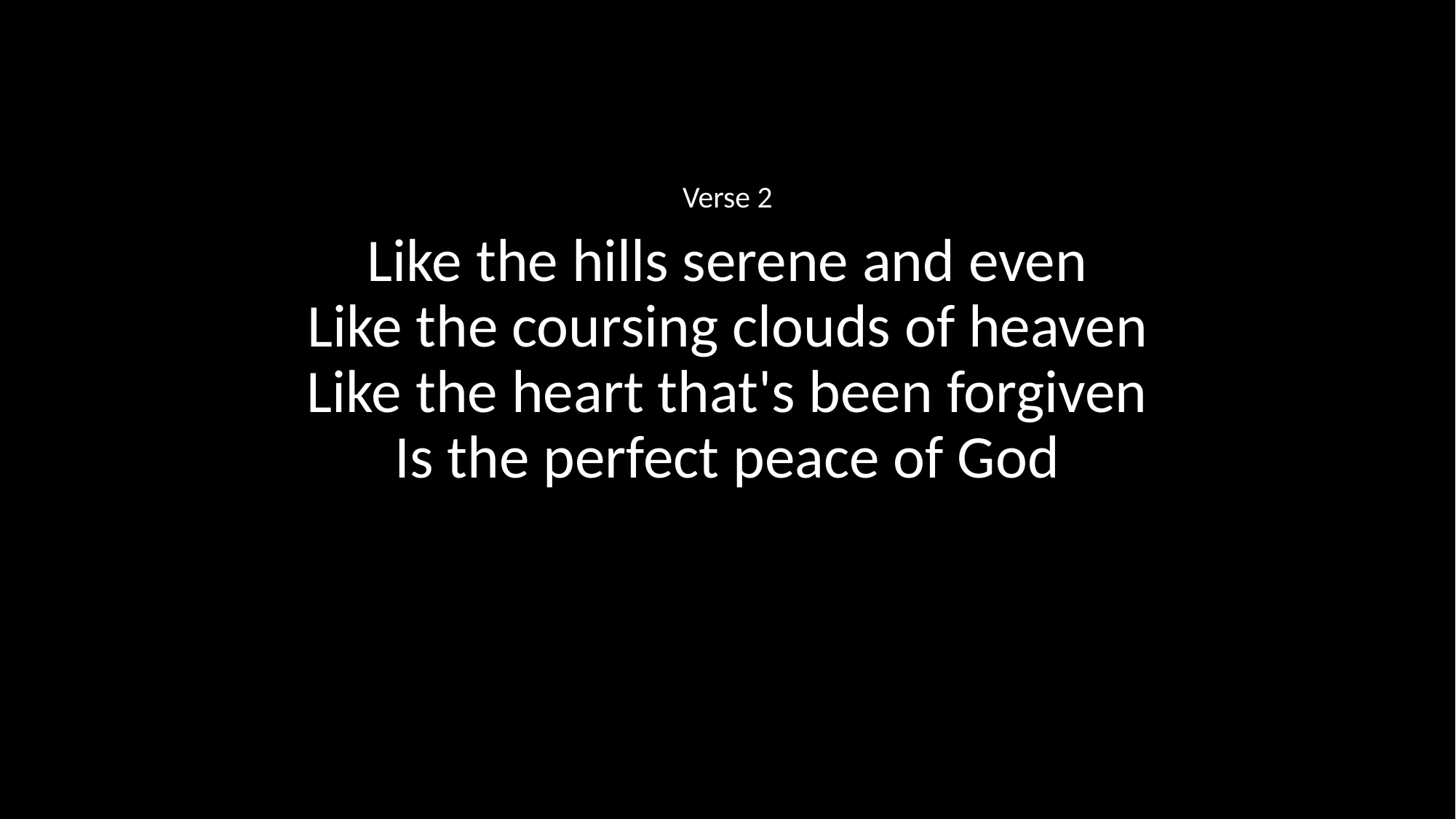

Verse 2
Like the hills serene and even
Like the coursing clouds of heaven
Like the heart that's been forgiven
Is the perfect peace of God